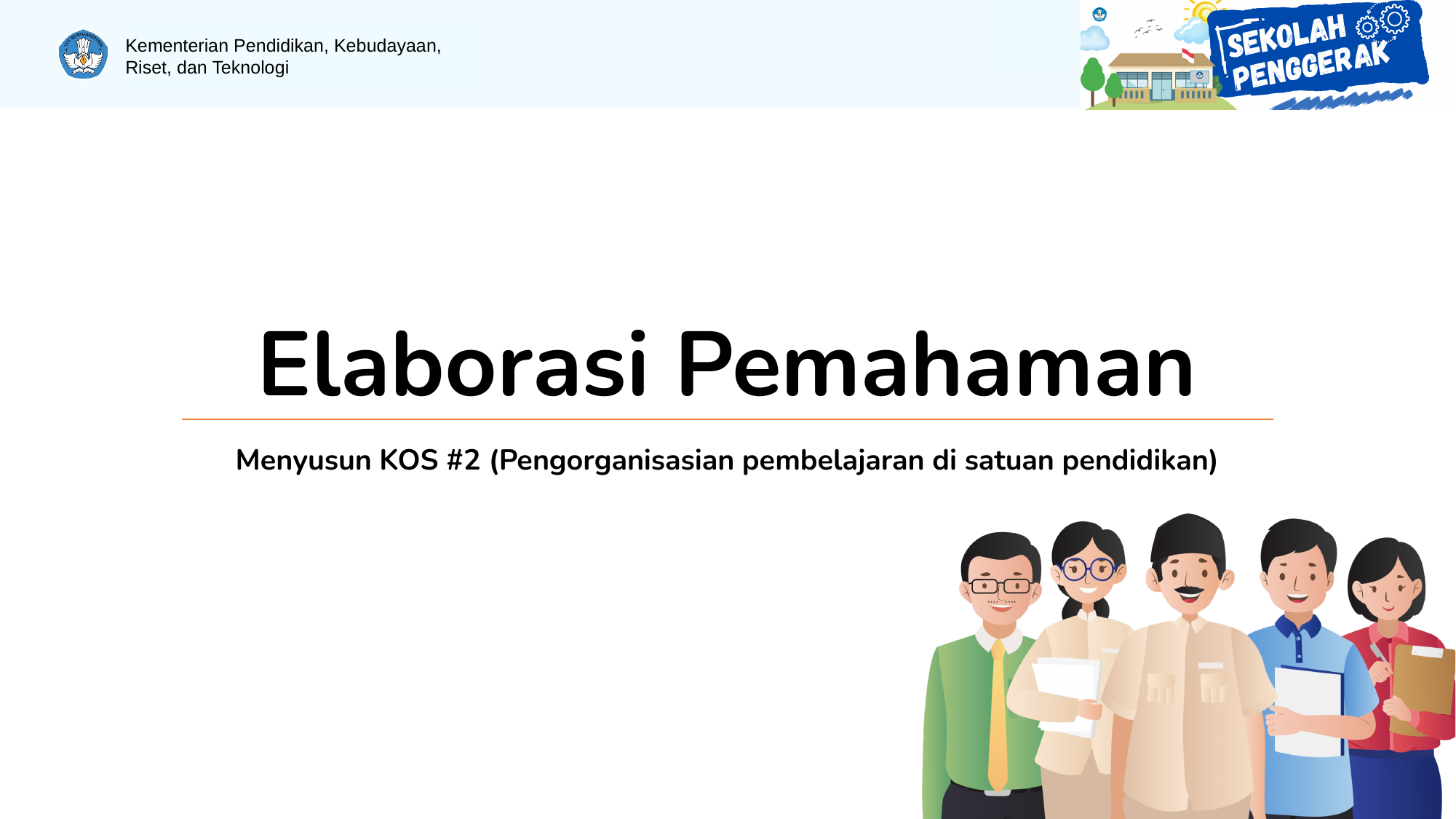

# Elaborasi Pemahaman
Menyusun KOS #2 (Pengorganisasian pembelajaran di satuan pendidikan)